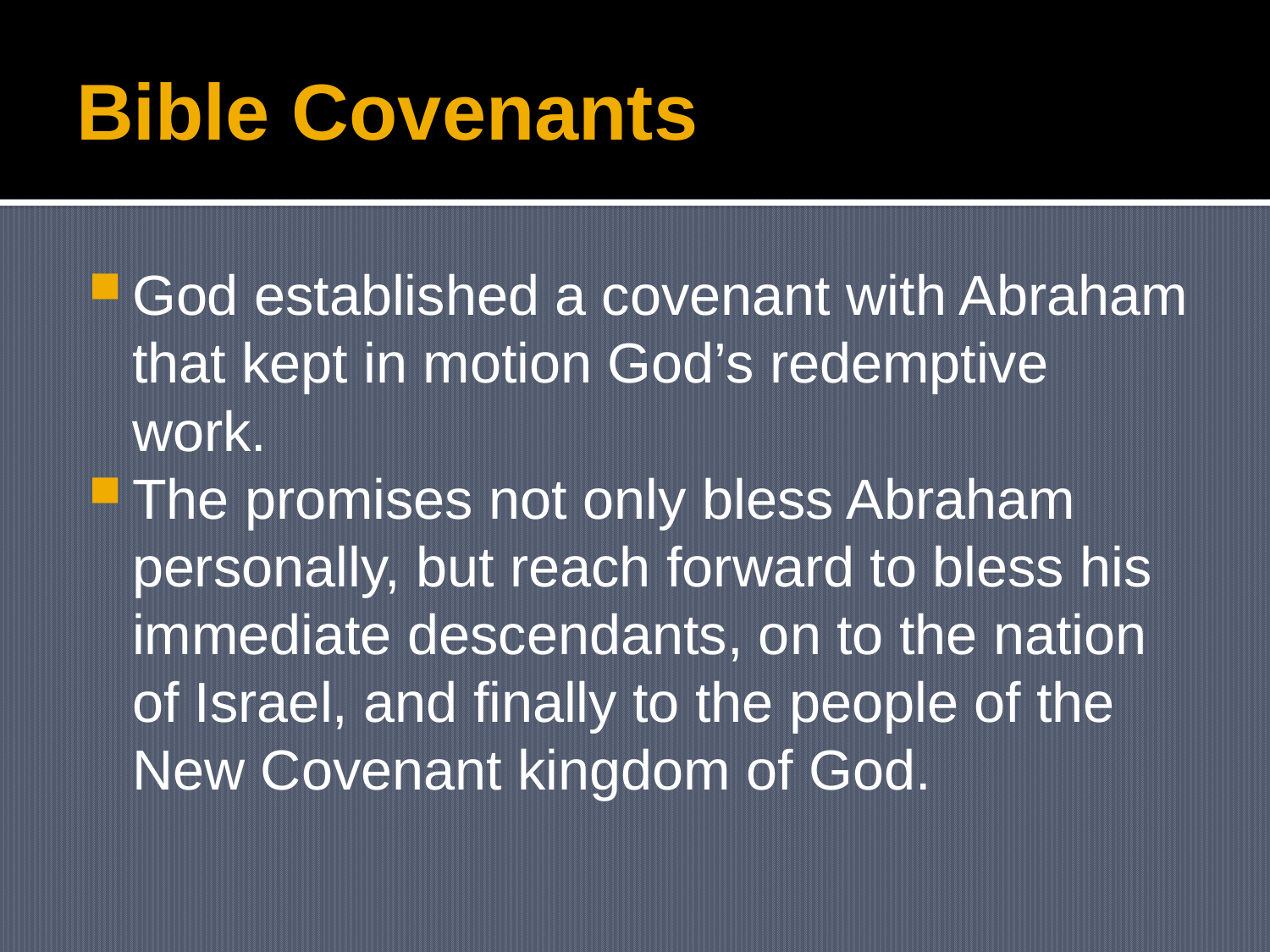

# Bible Covenants
God established a covenant with Abraham that kept in motion God’s redemptive work.
The promises not only bless Abraham personally, but reach forward to bless his immediate descendants, on to the nation of Israel, and finally to the people of the New Covenant kingdom of God.